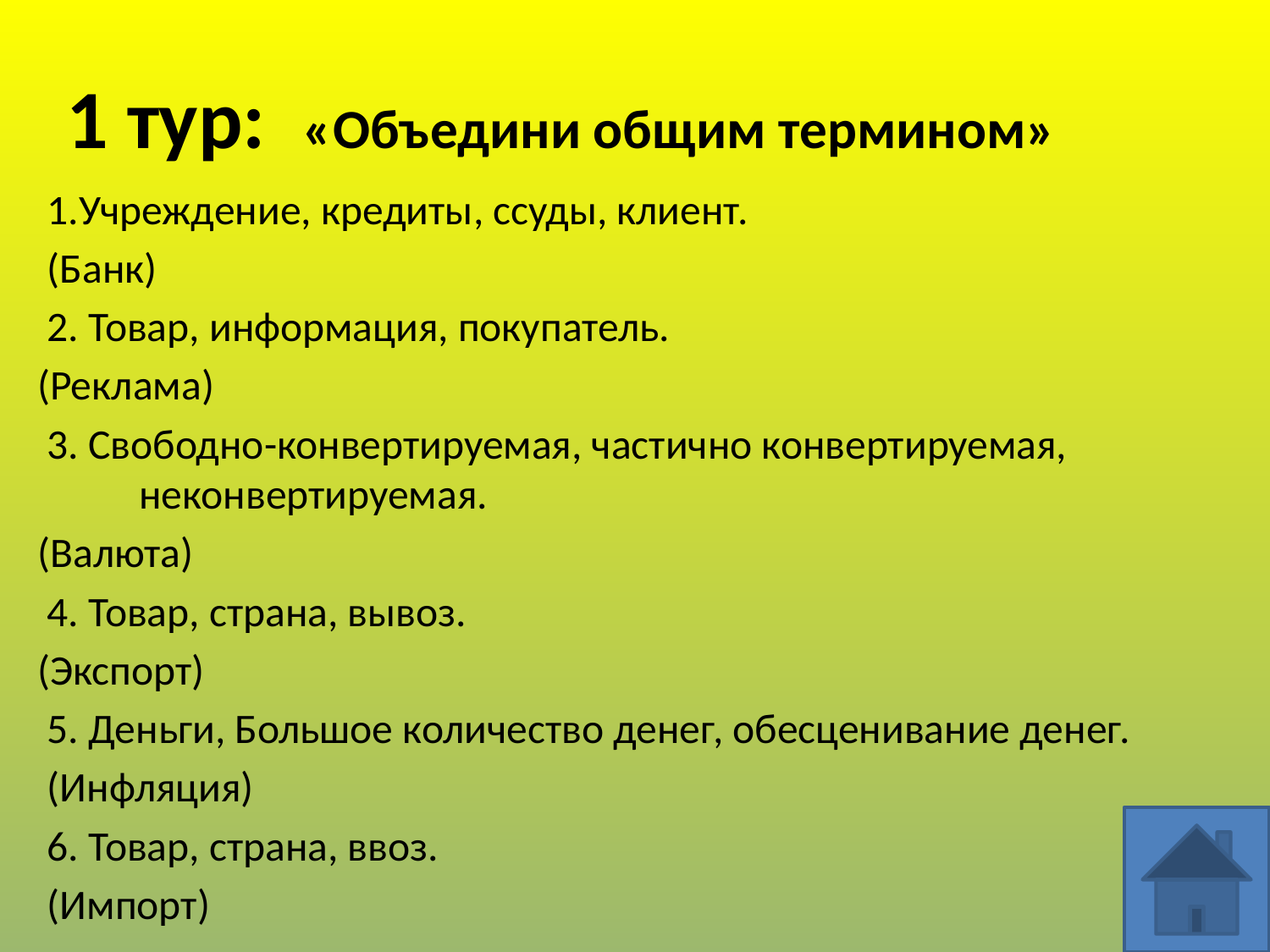

# 1 тур:  «Объедини общим термином»
 1.Учреждение, кредиты, ссуды, клиент.
 (Банк)
 2. Товар, информация, покупатель.
(Реклама)
 3. Свободно-конвертируемая, частично конвертируемая, неконвертируемая.
(Валюта)
 4. Товар, страна, вывоз.
(Экспорт)
 5. Деньги, Большое количество денег, обесценивание денег.
 (Инфляция)
 6. Товар, страна, ввоз.
 (Импорт)